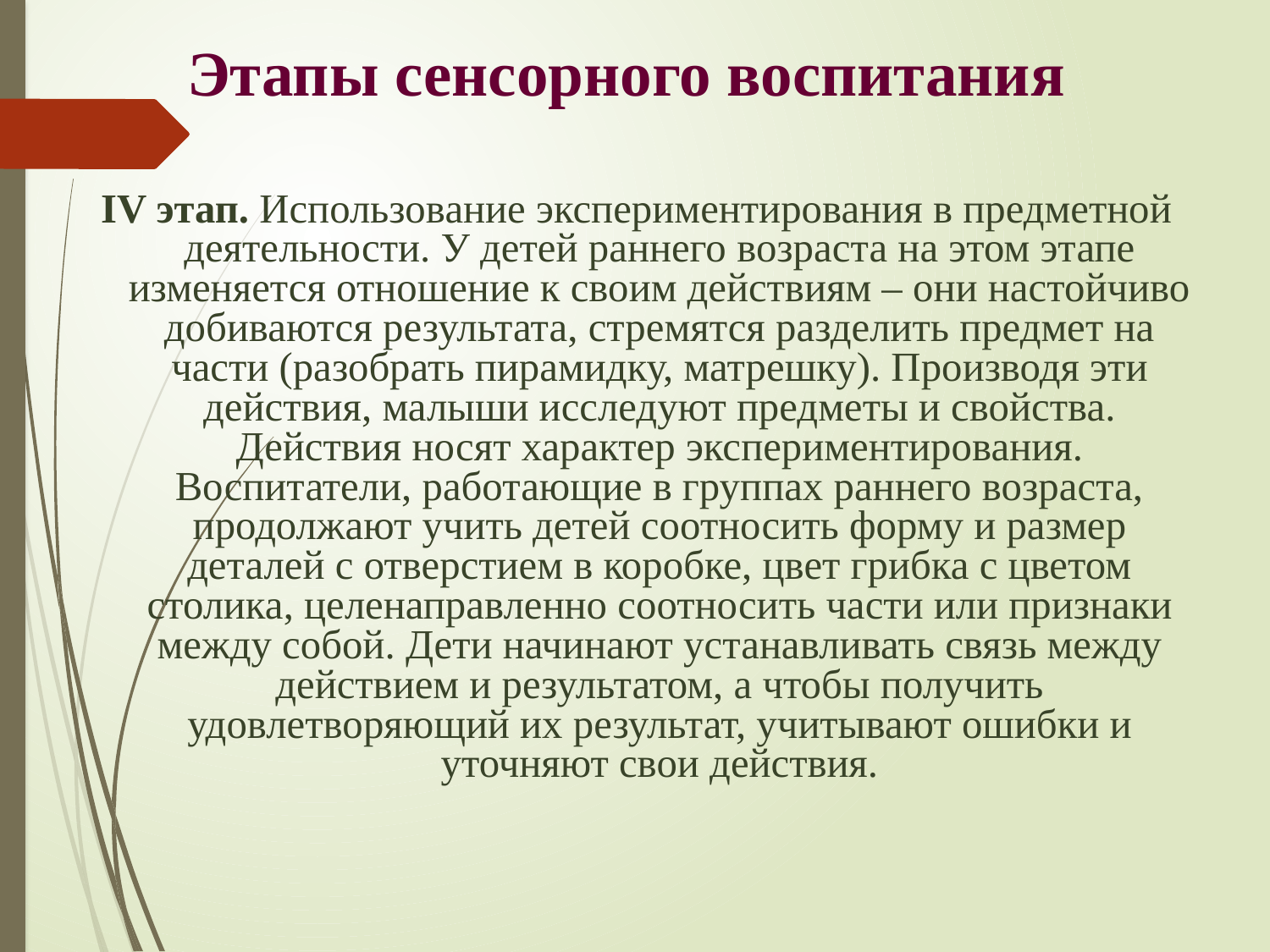

# Этапы сенсорного воспитания

IV этап. Использование экспериментирования в предметной деятельности. У детей раннего возраста на этом этапе изменяется отношение к своим действиям – они настойчиво добиваются результата, стремятся разделить предмет на части (разобрать пирамидку, матрешку). Производя эти действия, малыши исследуют предметы и свойства. Действия носят характер экспериментирования. Воспитатели, работающие в группах раннего возраста, продолжают учить детей соотносить форму и размер деталей с отверстием в коробке, цвет грибка с цветом столика, целенаправленно соотносить части или признаки между собой. Дети начинают устанавливать связь между действием и результатом, а чтобы получить удовлетворяющий их результат, учитывают ошибки и уточняют свои действия.